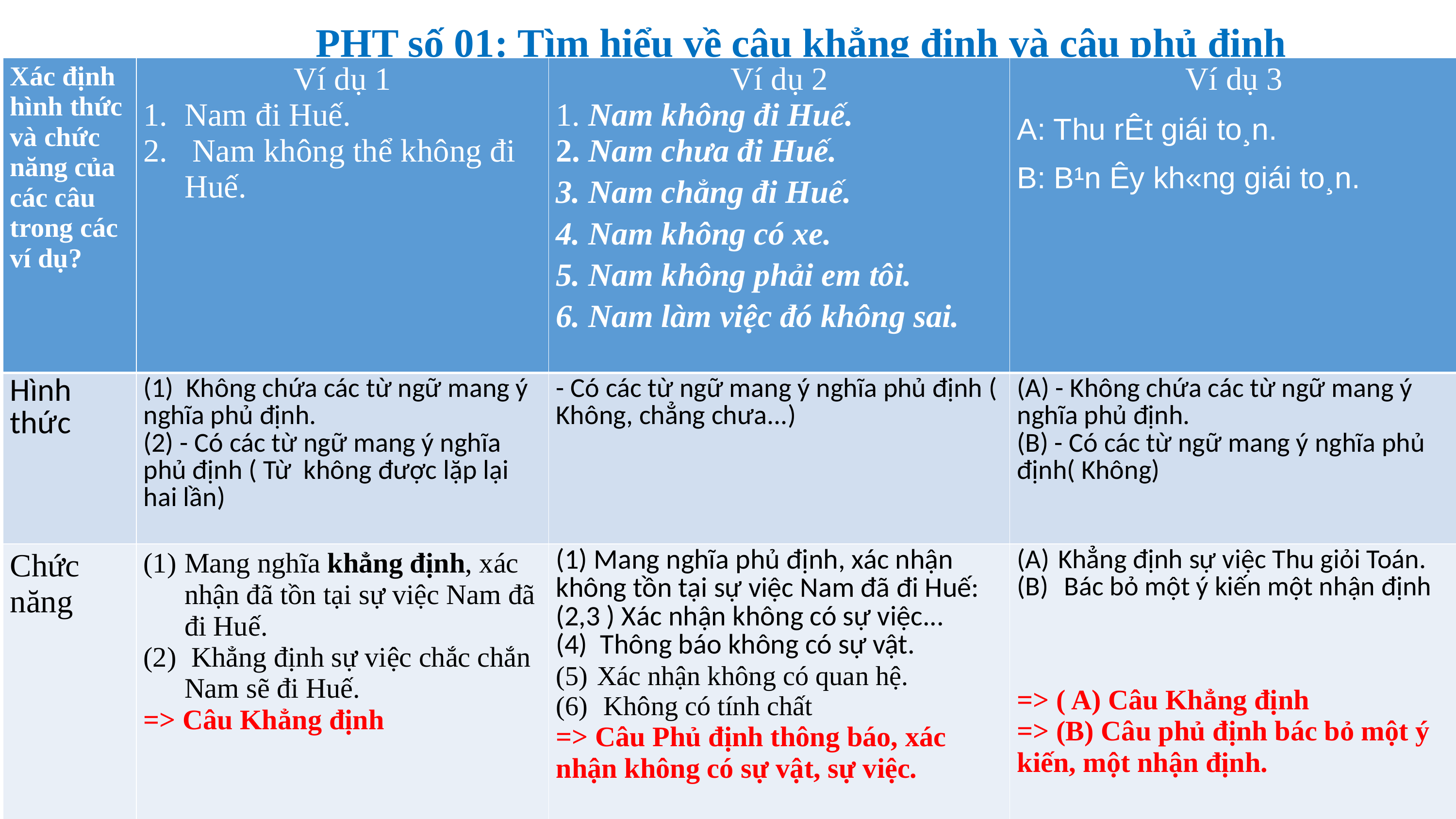

PHT số 01: Tìm hiểu về câu khẳng định và câu phủ định
| Xác định hình thức và chức năng của các câu trong các ví dụ? | Ví dụ 1 Nam đi Huế. Nam không thể không đi Huế. | Ví dụ 2 1. Nam không đi Huế. 2. Nam chưa đi Huế. 3. Nam chẳng đi Huế. 4. Nam không có xe. 5. Nam không phải em tôi. 6. Nam làm việc đó không sai. | Ví dụ 3 A: Thu rÊt giái to¸n. B: B¹n Êy kh«ng giái to¸n. |
| --- | --- | --- | --- |
| Hình thức | (1) Không chứa các từ ngữ mang ý nghĩa phủ định. (2) - Có các từ ngữ mang ý nghĩa phủ định ( Từ không được lặp lại hai lần) | - Có các từ ngữ mang ý nghĩa phủ định ( Không, chẳng chưa...) | (A) - Không chứa các từ ngữ mang ý nghĩa phủ định. (B) - Có các từ ngữ mang ý nghĩa phủ định( Không) |
| Chức năng | Mang nghĩa khẳng định, xác nhận đã tồn tại sự việc Nam đã đi Huế. Khẳng định sự việc chắc chắn Nam sẽ đi Huế. => Câu Khẳng định | (1) Mang nghĩa phủ định, xác nhận không tồn tại sự việc Nam đã đi Huế: (2,3 ) Xác nhận không có sự việc... (4) Thông báo không có sự vật. Xác nhận không có quan hệ. Không có tính chất => Câu Phủ định thông báo, xác nhận không có sự vật, sự việc. | Khẳng định sự việc Thu giỏi Toán. Bác bỏ một ý kiến một nhận định => ( A) Câu Khẳng định => (B) Câu phủ định bác bỏ một ý kiến, một nhận định. |
#